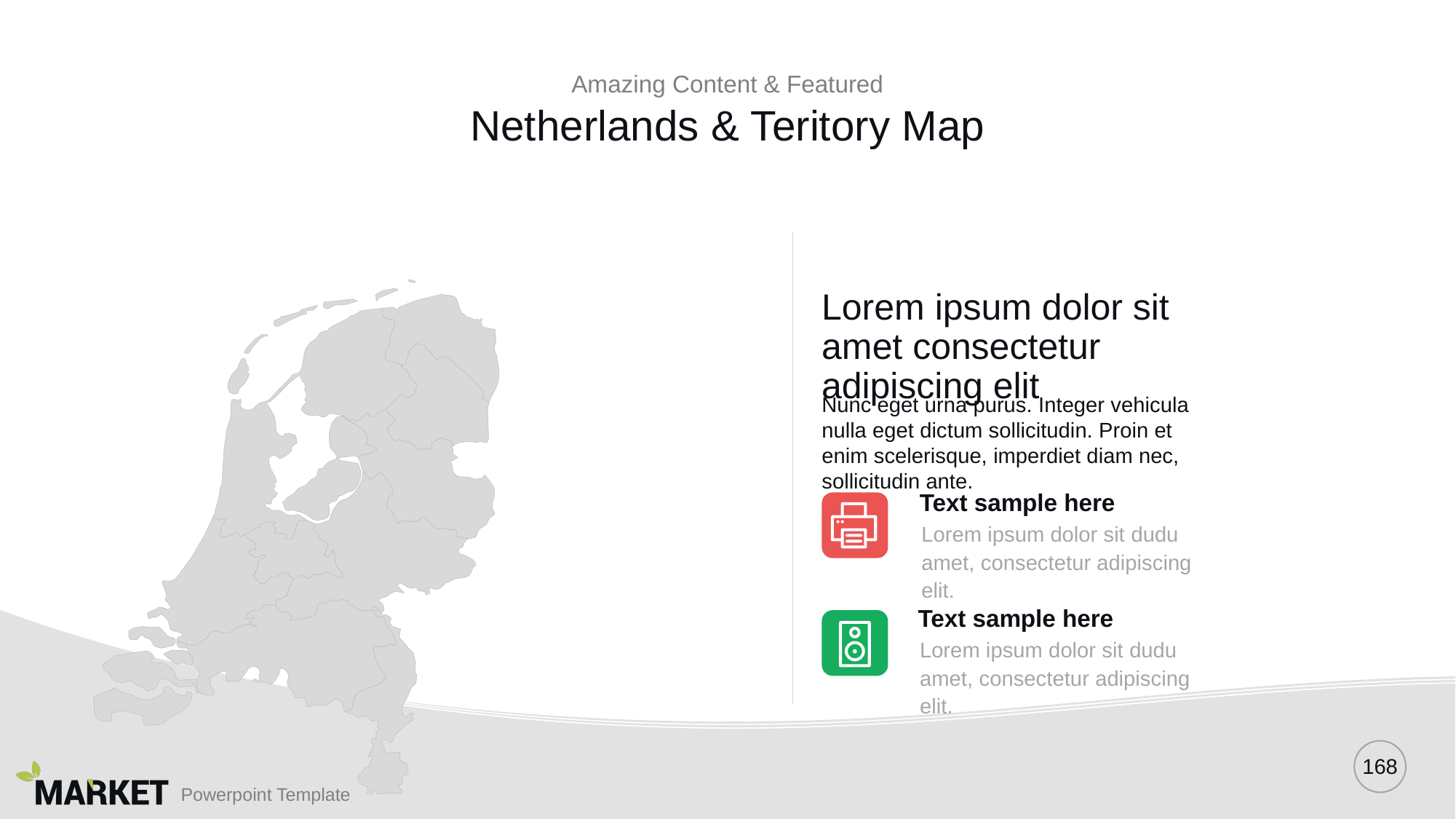

Amazing Content & Featured
# Netherlands & Teritory Map

Lorem ipsum dolor sit amet consectetur adipiscing elit
Nunc eget urna purus. Integer vehicula nulla eget dictum sollicitudin. Proin et enim scelerisque, imperdiet diam nec, sollicitudin ante.
Text sample here
Lorem ipsum dolor sit dudu amet, consectetur adipiscing elit.

Text sample here
Lorem ipsum dolor sit dudu amet, consectetur adipiscing elit.